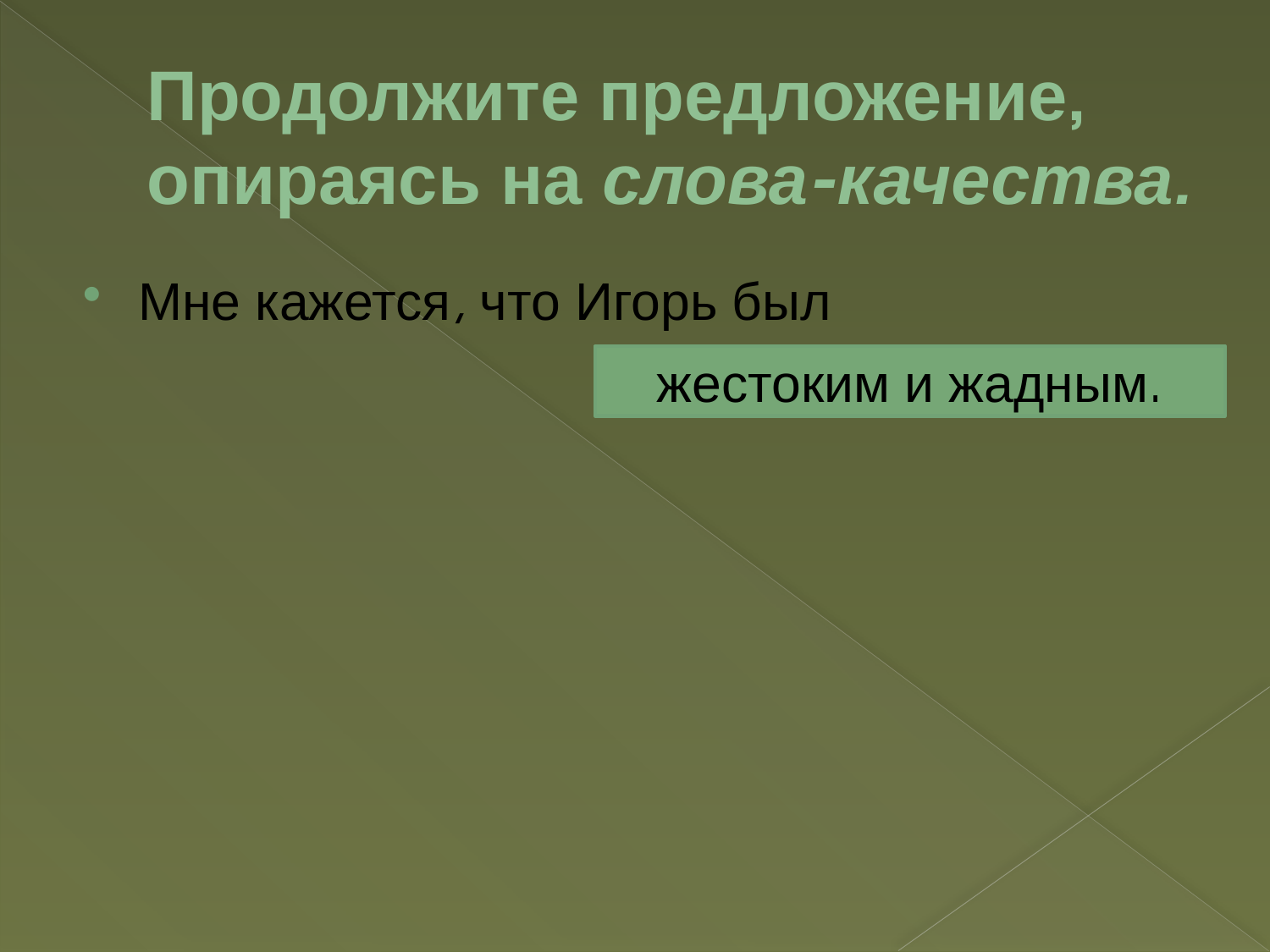

# Продолжите предложение, опираясь на слова-качества.
Мне кажется, что Игорь был
жестоким и жадным.